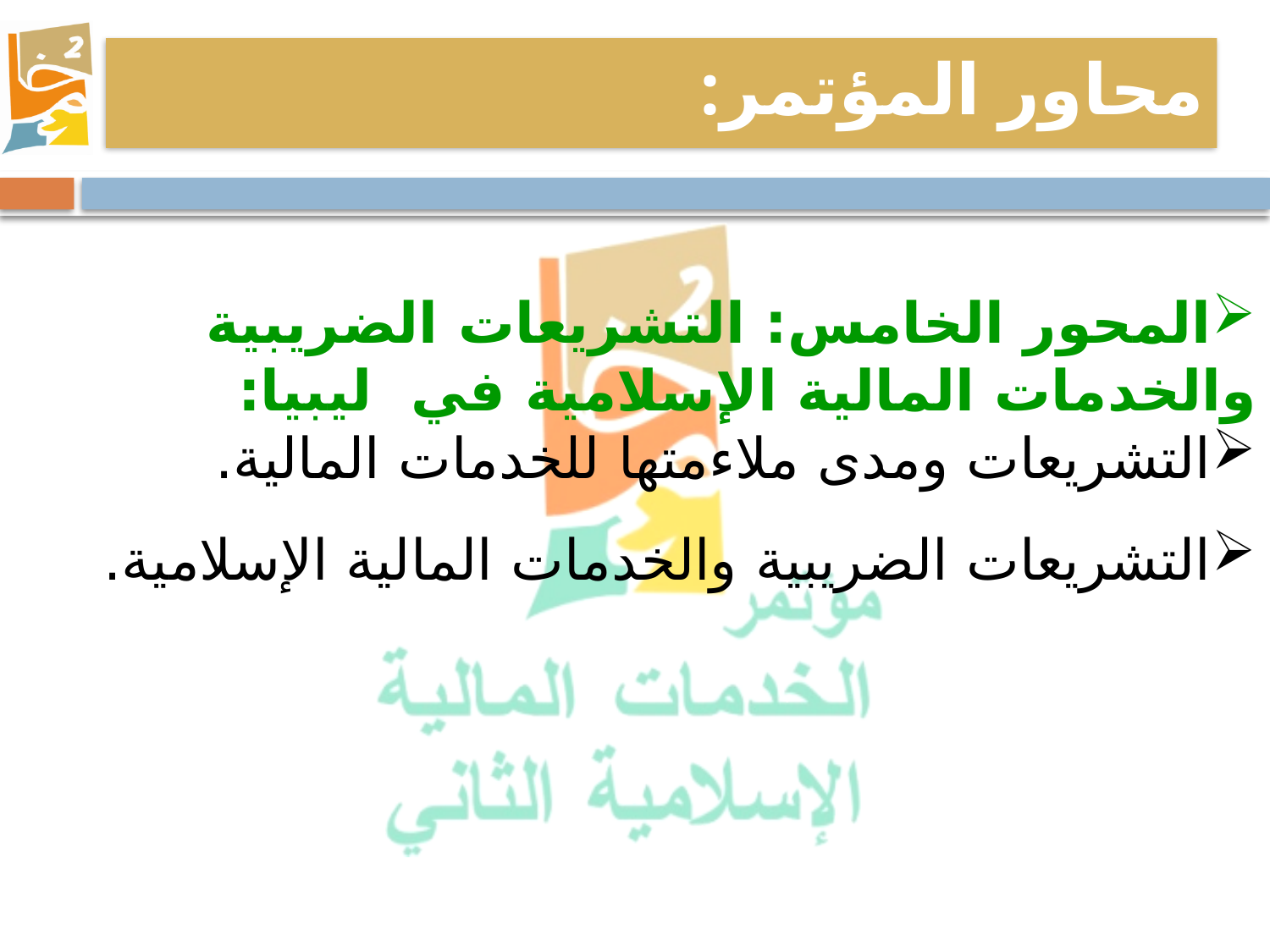

محاور المؤتمر:
المحور الخامس: التشريعات الضريبية والخدمات المالية الإسلامية في  ليبيا:
التشريعات ومدى ملاءمتها للخدمات المالية.
التشريعات الضريبية والخدمات المالية الإسلامية.